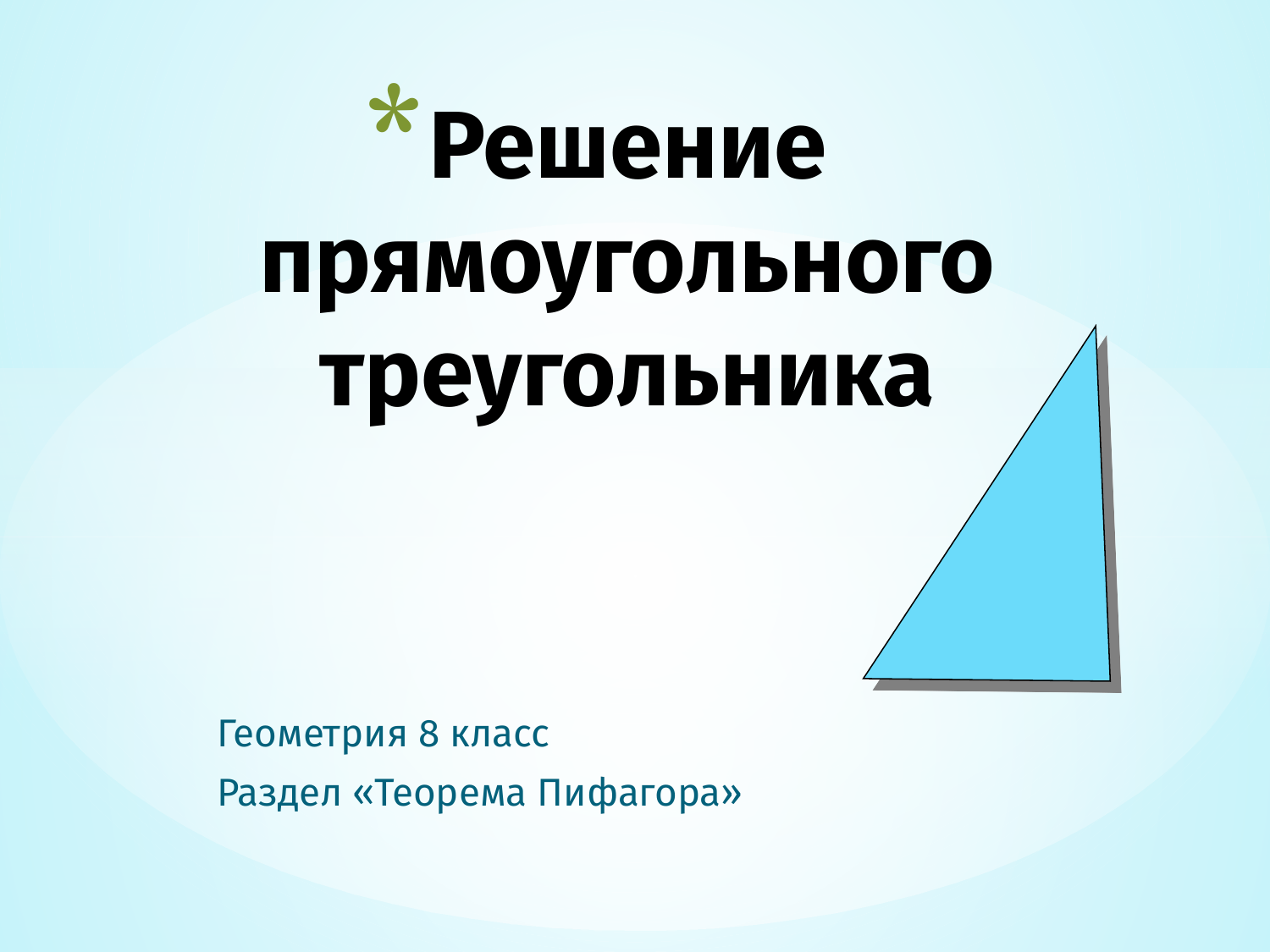

# Решение прямоугольного треугольника

Геометрия 8 класс
Раздел «Теорема Пифагора»